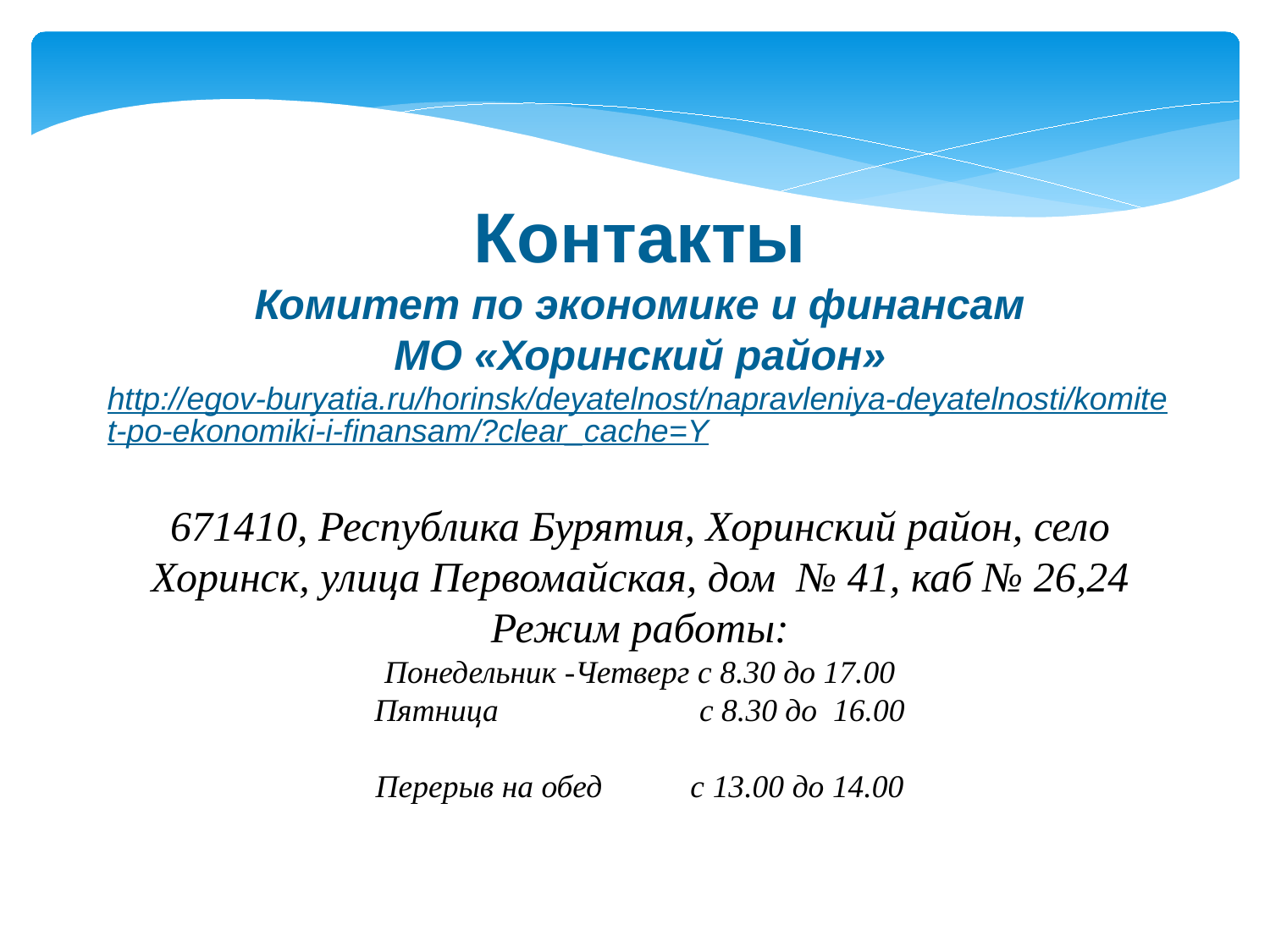

Контакты
Комитет по экономике и финансам
МО «Хоринский район»
http://egov-buryatia.ru/horinsk/deyatelnost/napravleniya-deyatelnosti/komitet-po-ekonomiki-i-finansam/?clear_cache=Y
671410, Республика Бурятия, Хоринский район, село Хоринск, улица Первомайская, дом  № 41, каб № 26,24
Режим работы:
Понедельник -Четверг с 8.30 до 17.00
Пятница                         с 8.30 до  16.00
Перерыв на обед           с 13.00 до 14.00